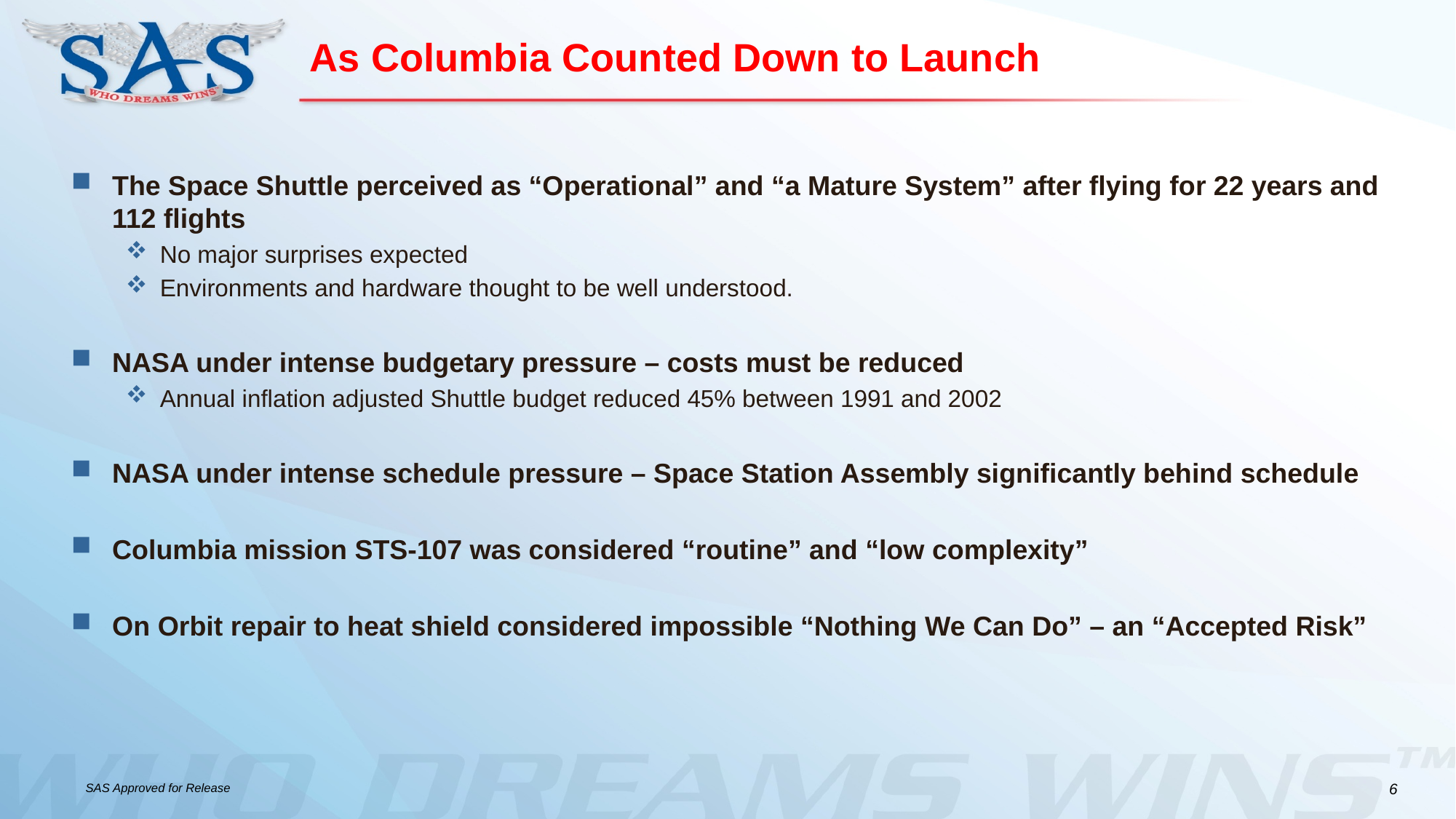

# As Columbia Counted Down to Launch
The Space Shuttle perceived as “Operational” and “a Mature System” after flying for 22 years and 112 flights
No major surprises expected
Environments and hardware thought to be well understood.

NASA under intense budgetary pressure – costs must be reduced
Annual inflation adjusted Shuttle budget reduced 45% between 1991 and 2002

NASA under intense schedule pressure – Space Station Assembly significantly behind schedule

Columbia mission STS-107 was considered “routine” and “low complexity”

On Orbit repair to heat shield considered impossible “Nothing We Can Do” – an “Accepted Risk”

6